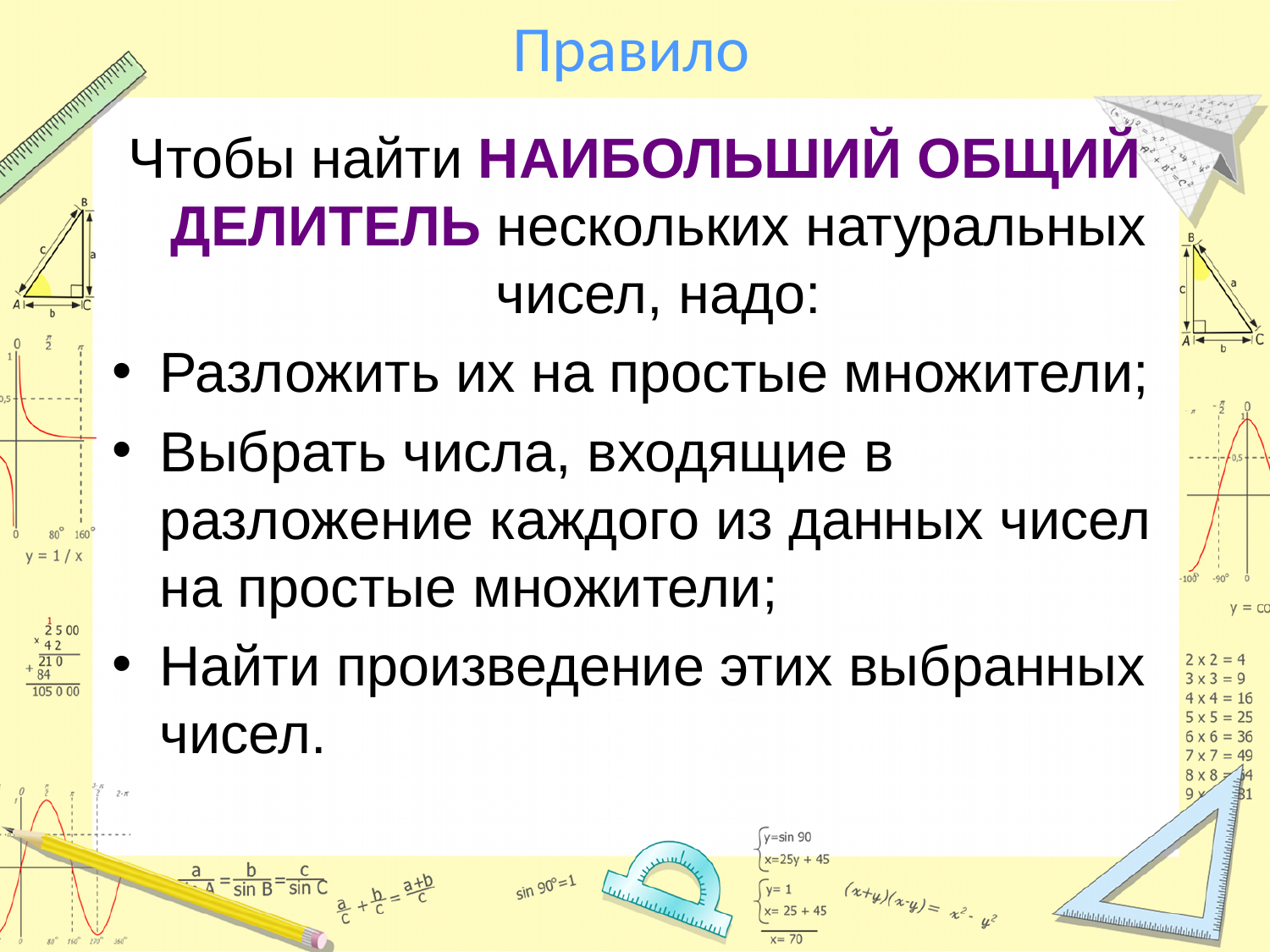

# Правило
Чтобы найти НАИБОЛЬШИЙ ОБЩИЙ ДЕЛИТЕЛЬ нескольких натуральных чисел, надо:
Разложить их на простые множители;
Выбрать числа, входящие в разложение каждого из данных чисел на простые множители;
Найти произведение этих выбранных чисел.